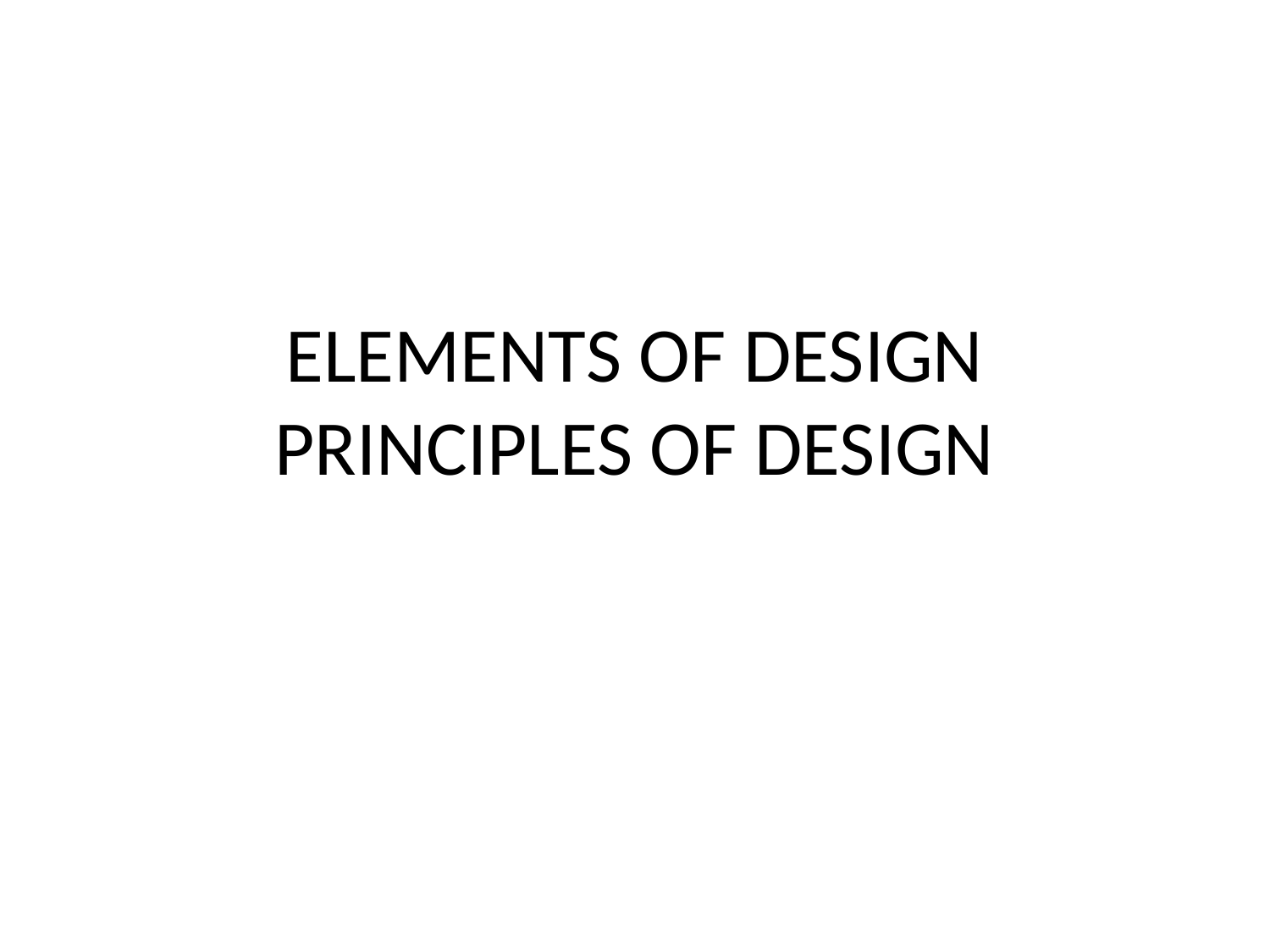

# ELEMENTS OF DESIGN PRINCIPLES OF DESIGN